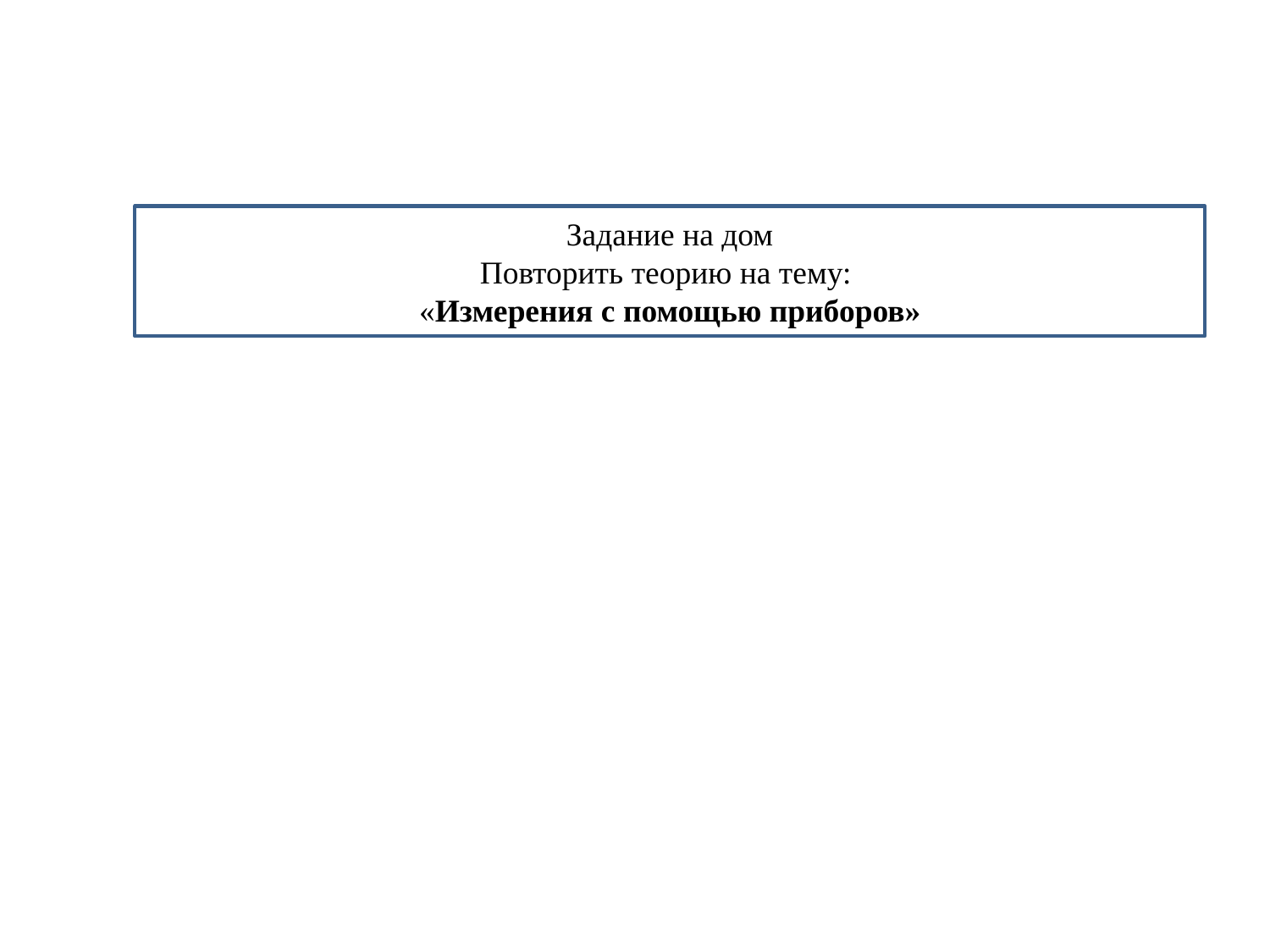

Задание на дом
Повторить теорию на тему:
«Измерения с помощью приборов»